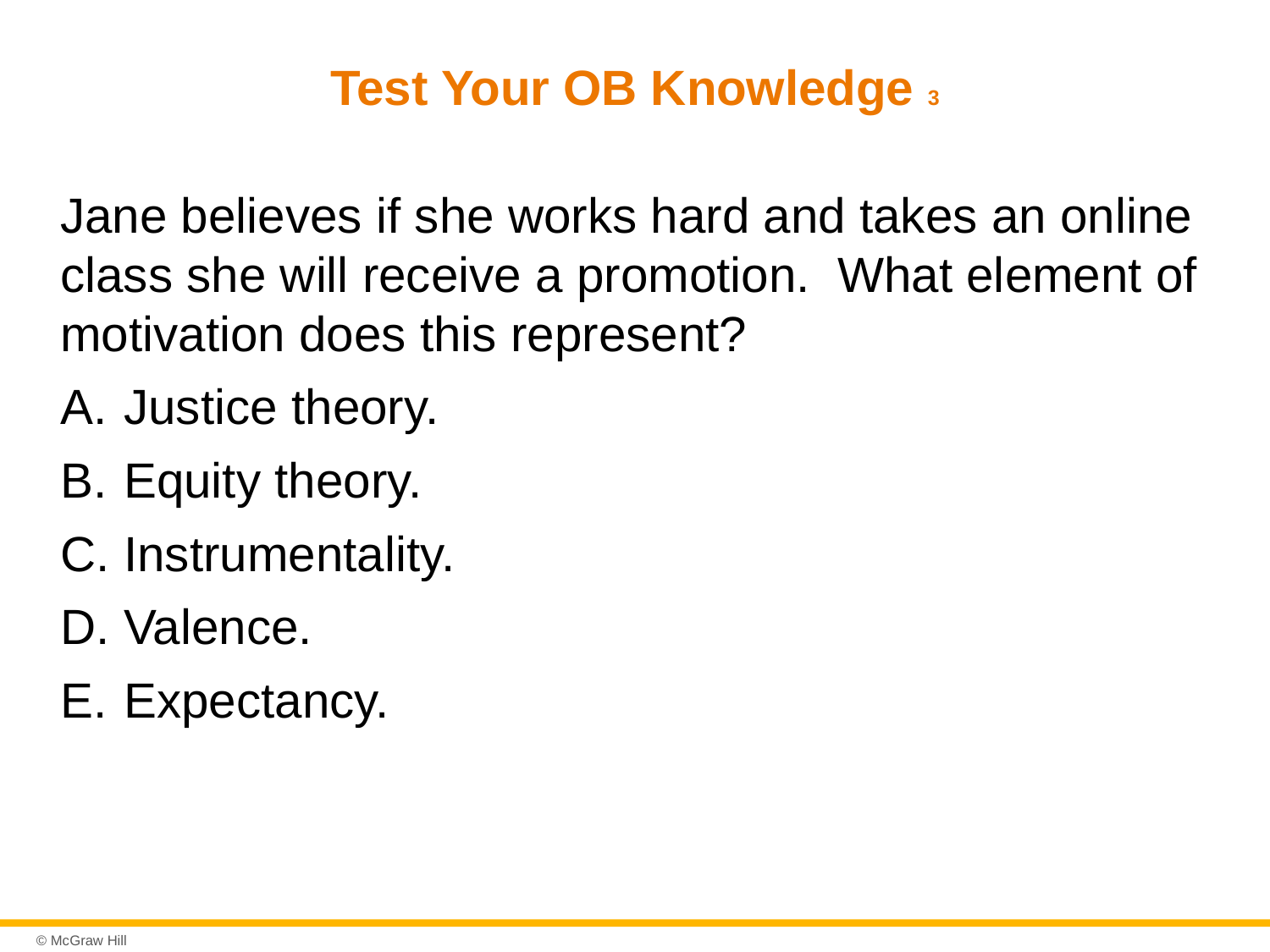

# Test Your OB Knowledge 3
Jane believes if she works hard and takes an online class she will receive a promotion.  What element of motivation does this represent?
Justice theory.
Equity theory.
Instrumentality.
Valence.
Expectancy.